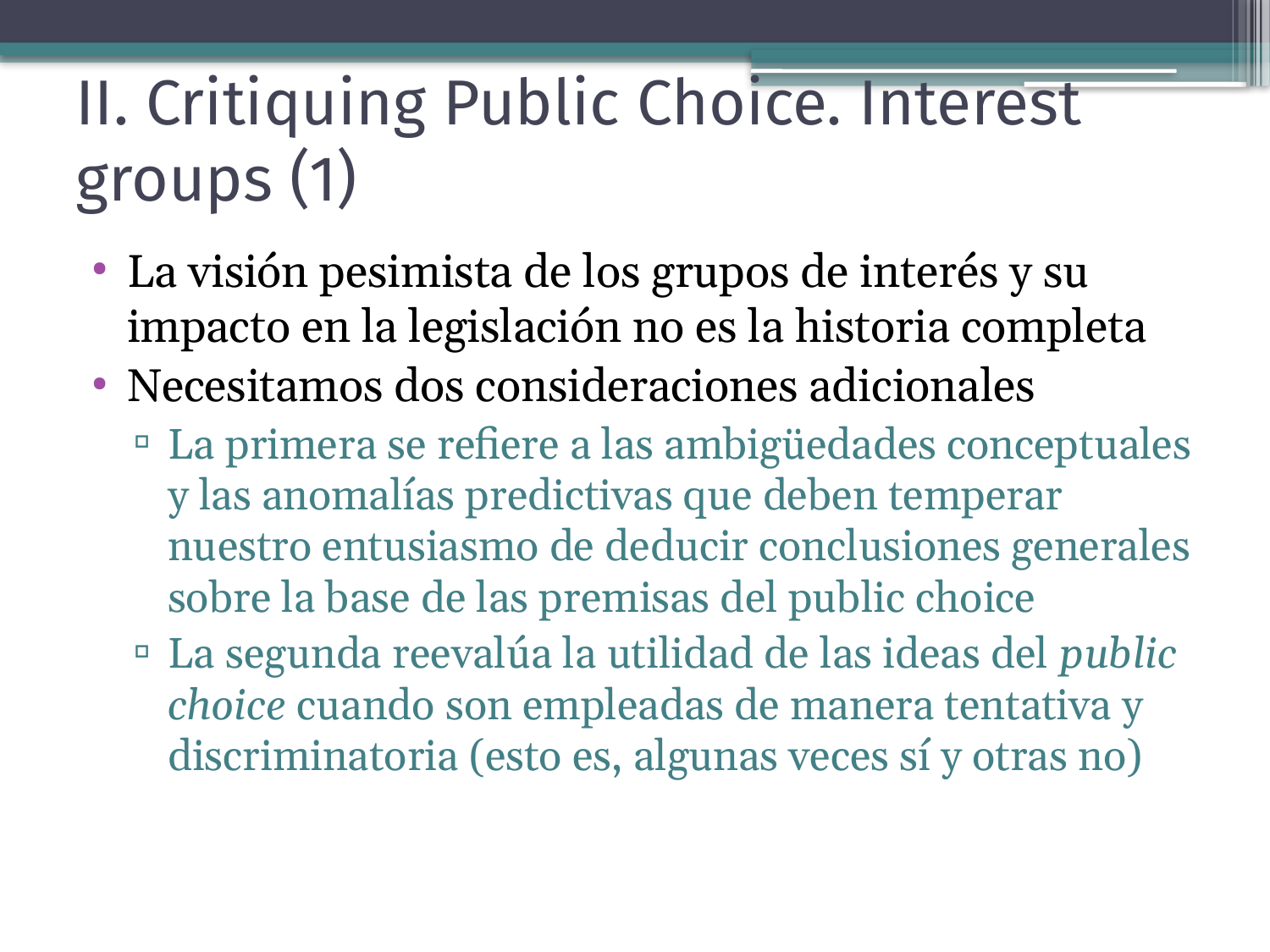

# II. Critiquing Public Choice. Interest groups (1)
La visión pesimista de los grupos de interés y su impacto en la legislación no es la historia completa
Necesitamos dos consideraciones adicionales
La primera se refiere a las ambigüedades conceptuales y las anomalías predictivas que deben temperar nuestro entusiasmo de deducir conclusiones generales sobre la base de las premisas del public choice
La segunda reevalúa la utilidad de las ideas del public choice cuando son empleadas de manera tentativa y discriminatoria (esto es, algunas veces sí y otras no)